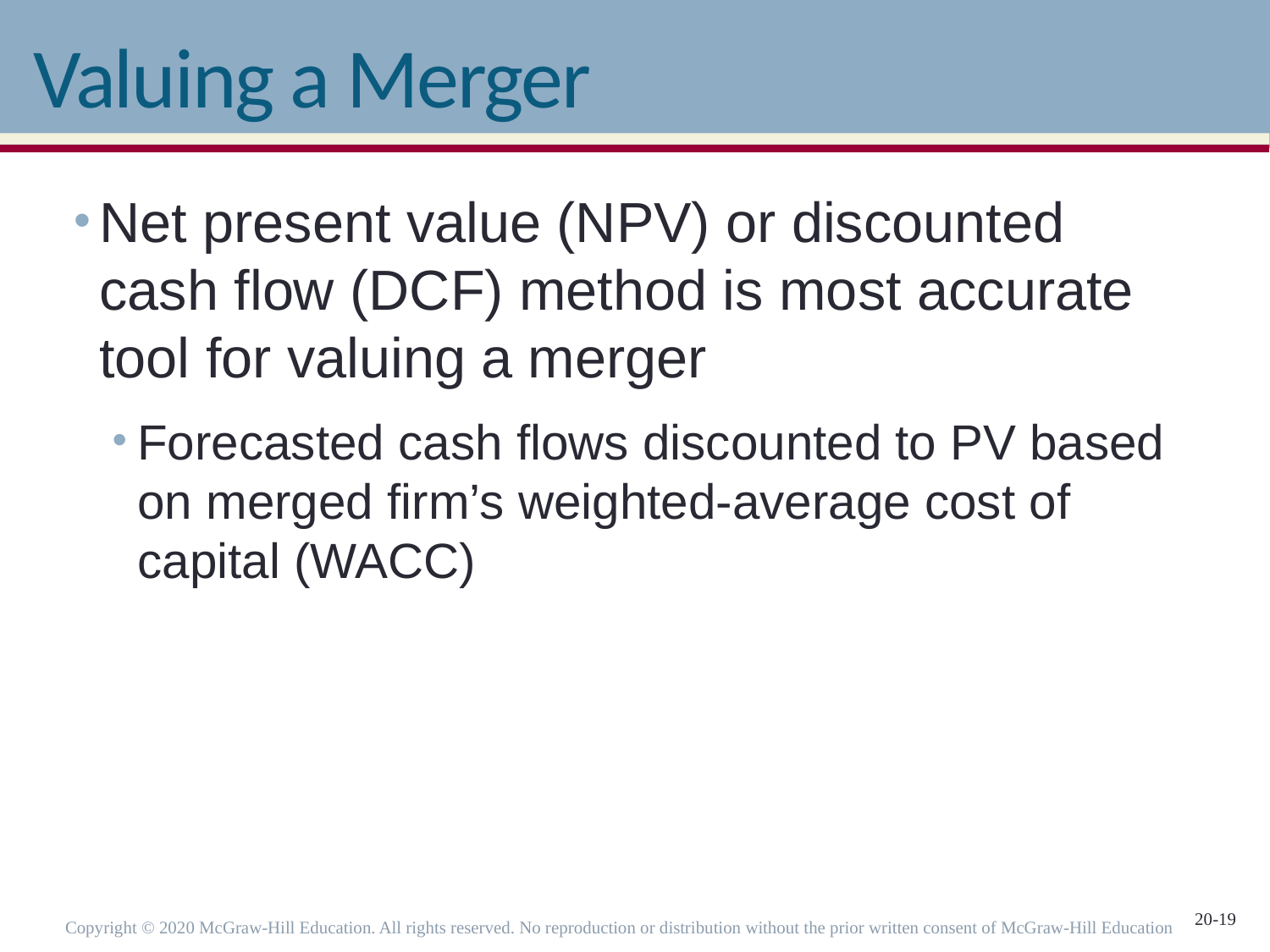

# Valuing a Merger
Net present value (NPV) or discounted cash flow (DCF) method is most accurate tool for valuing a merger
Forecasted cash flows discounted to PV based on merged firm’s weighted-average cost of capital (WACC)
Copyright © 2020 McGraw-Hill Education. All rights reserved. No reproduction or distribution without the prior written consent of McGraw-Hill Education